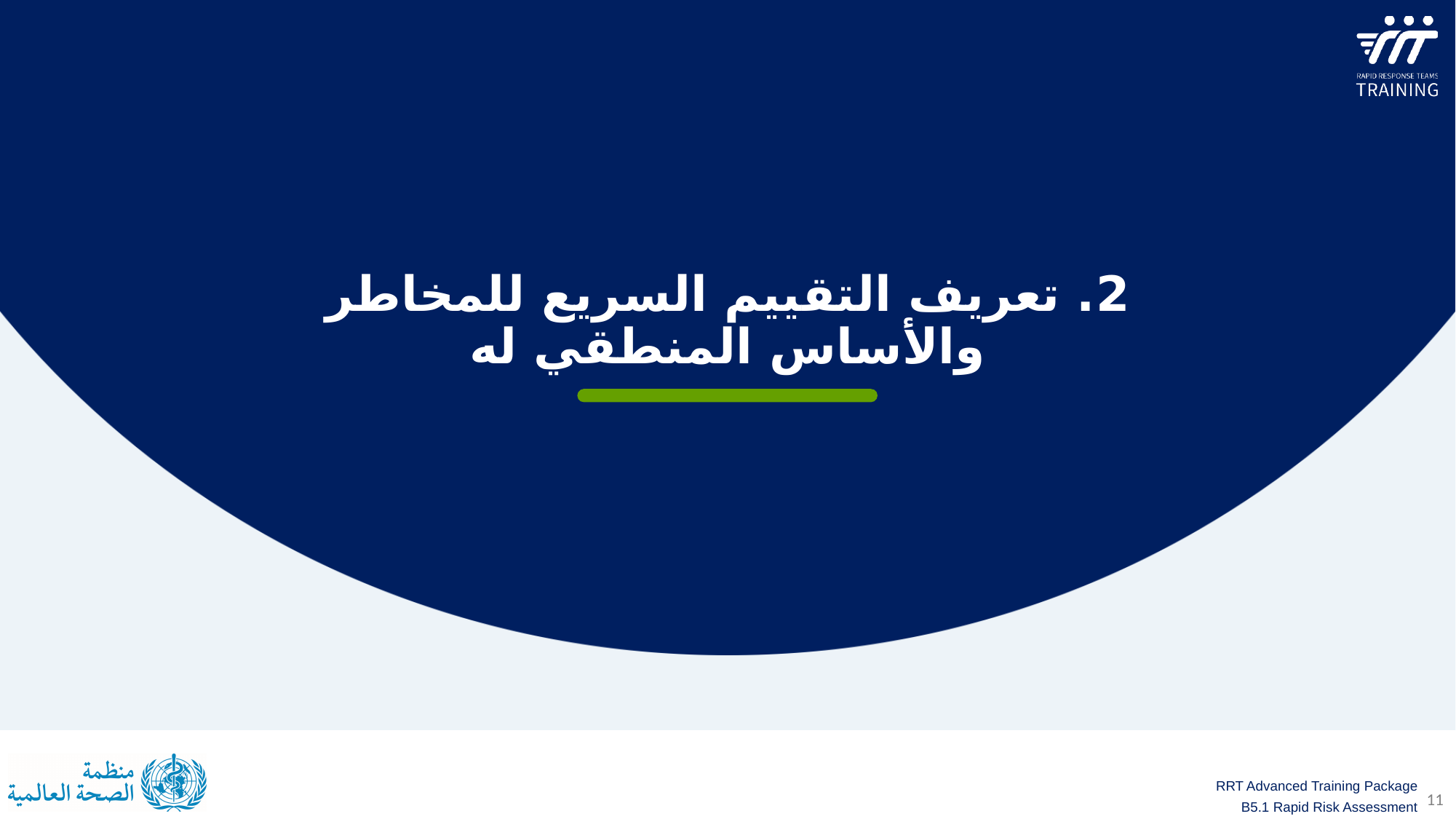

2. تعريف التقييم السريع للمخاطر والأساس المنطقي له